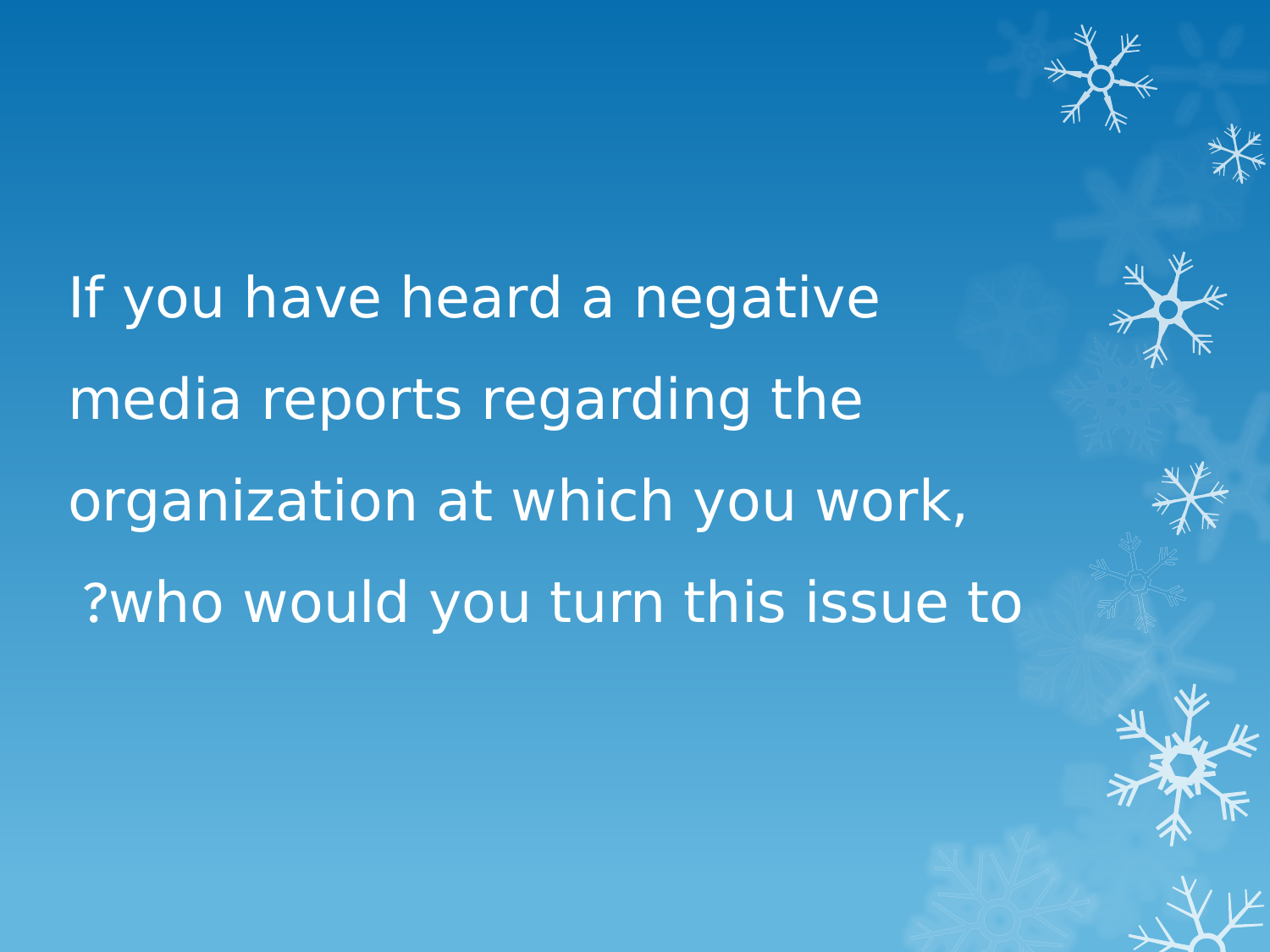

# If you have heard a negative media reports regarding the organization at which you work, who would you turn this issue to?